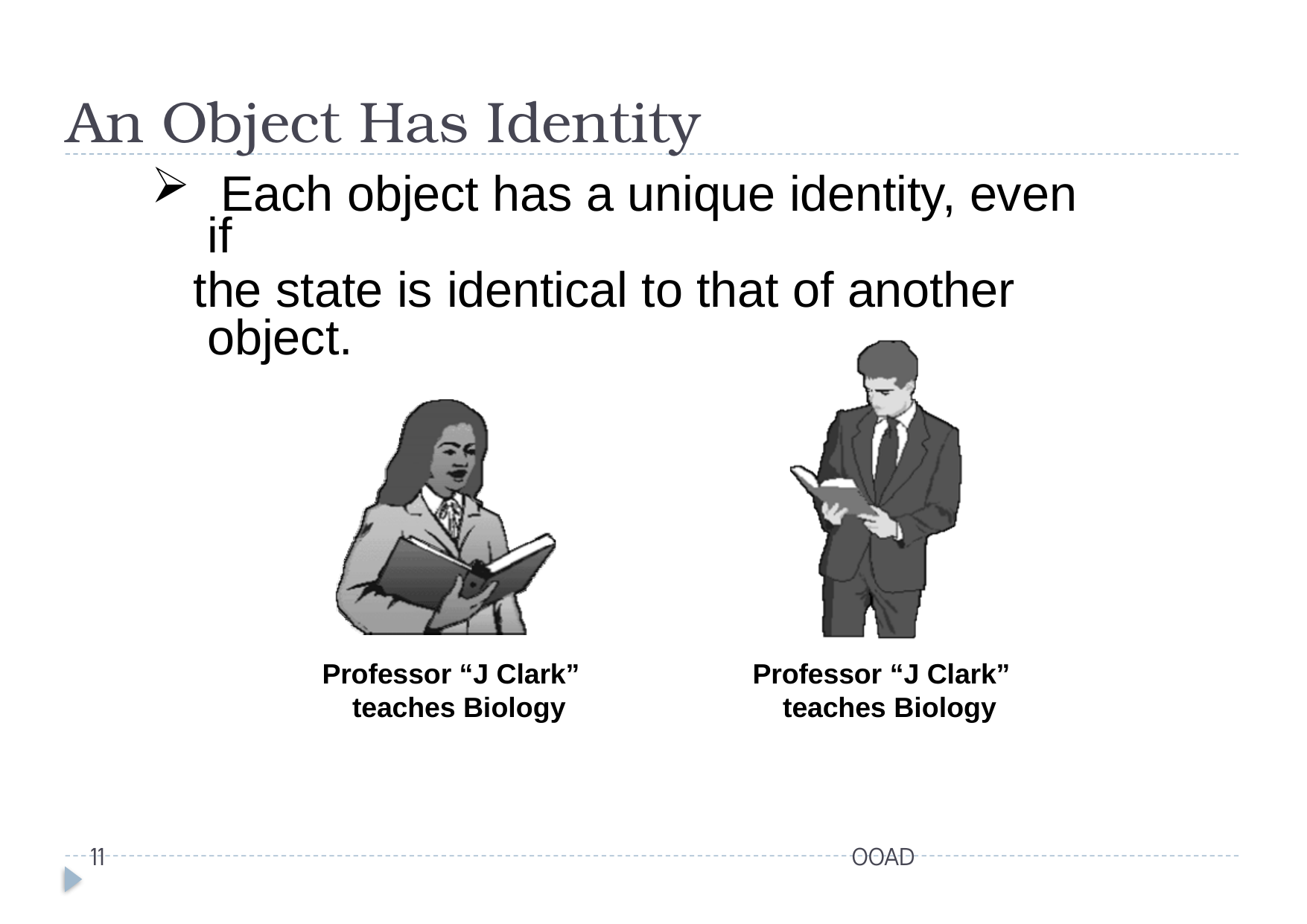

# An Object Has Identity
 Each object has a unique identity, even if
the state is identical to that of another  object.

Professor “J Clark”  teaches Biology
Professor “J Clark”  teaches Biology
11
OOAD